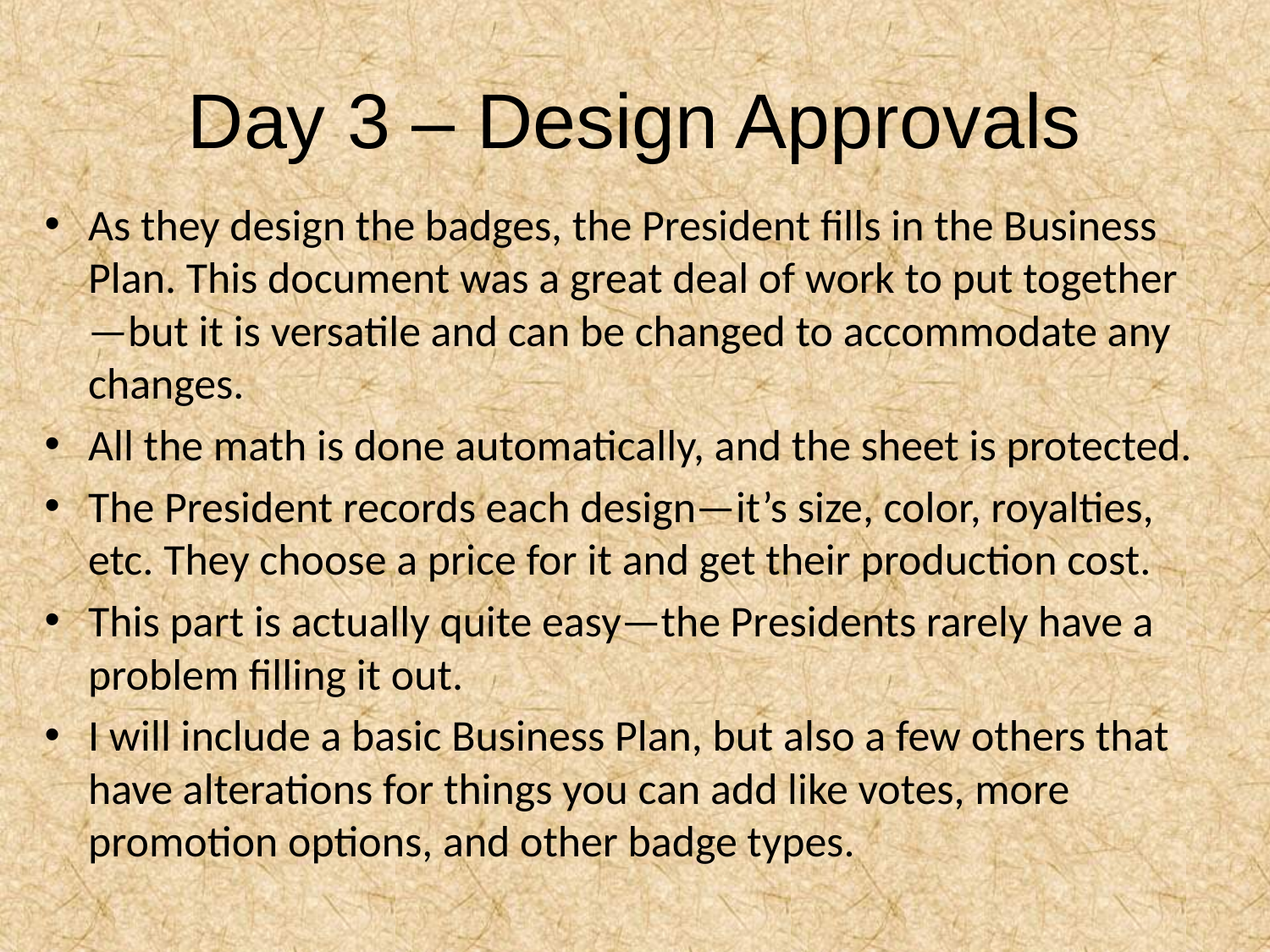

# Day 3 – Design Approvals
As they design the badges, the President fills in the Business Plan. This document was a great deal of work to put together—but it is versatile and can be changed to accommodate any changes.
All the math is done automatically, and the sheet is protected.
The President records each design—it’s size, color, royalties, etc. They choose a price for it and get their production cost.
This part is actually quite easy—the Presidents rarely have a problem filling it out.
I will include a basic Business Plan, but also a few others that have alterations for things you can add like votes, more promotion options, and other badge types.